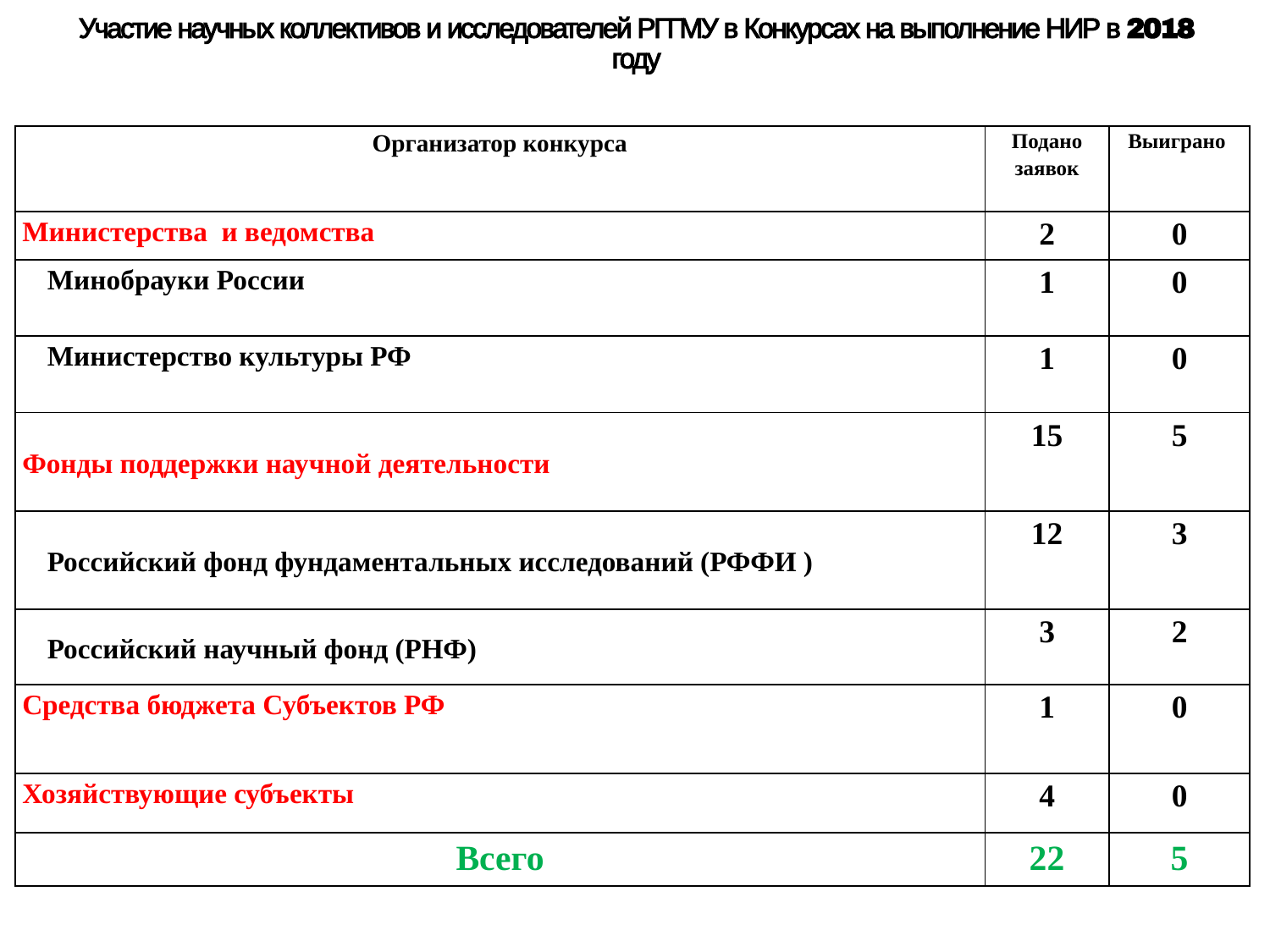

# Участие научных коллективов и исследователей РГГМУ в Конкурсах на выполнение НИР в 2018 году
| Организатор конкурса | Подано заявок | Выиграно |
| --- | --- | --- |
| Министерства и ведомства | 2 | 0 |
| Минобрауки России | 1 | 0 |
| Министерство культуры РФ | 1 | 0 |
| Фонды поддержки научной деятельности | 15 | 5 |
| Российский фонд фундаментальных исследований (РФФИ ) | 12 | 3 |
| Российский научный фонд (РНФ) | 3 | 2 |
| Средства бюджета Субъектов РФ | 1 | 0 |
| Хозяйствующие субъекты | 4 | 0 |
| Всего | 22 | 5 |